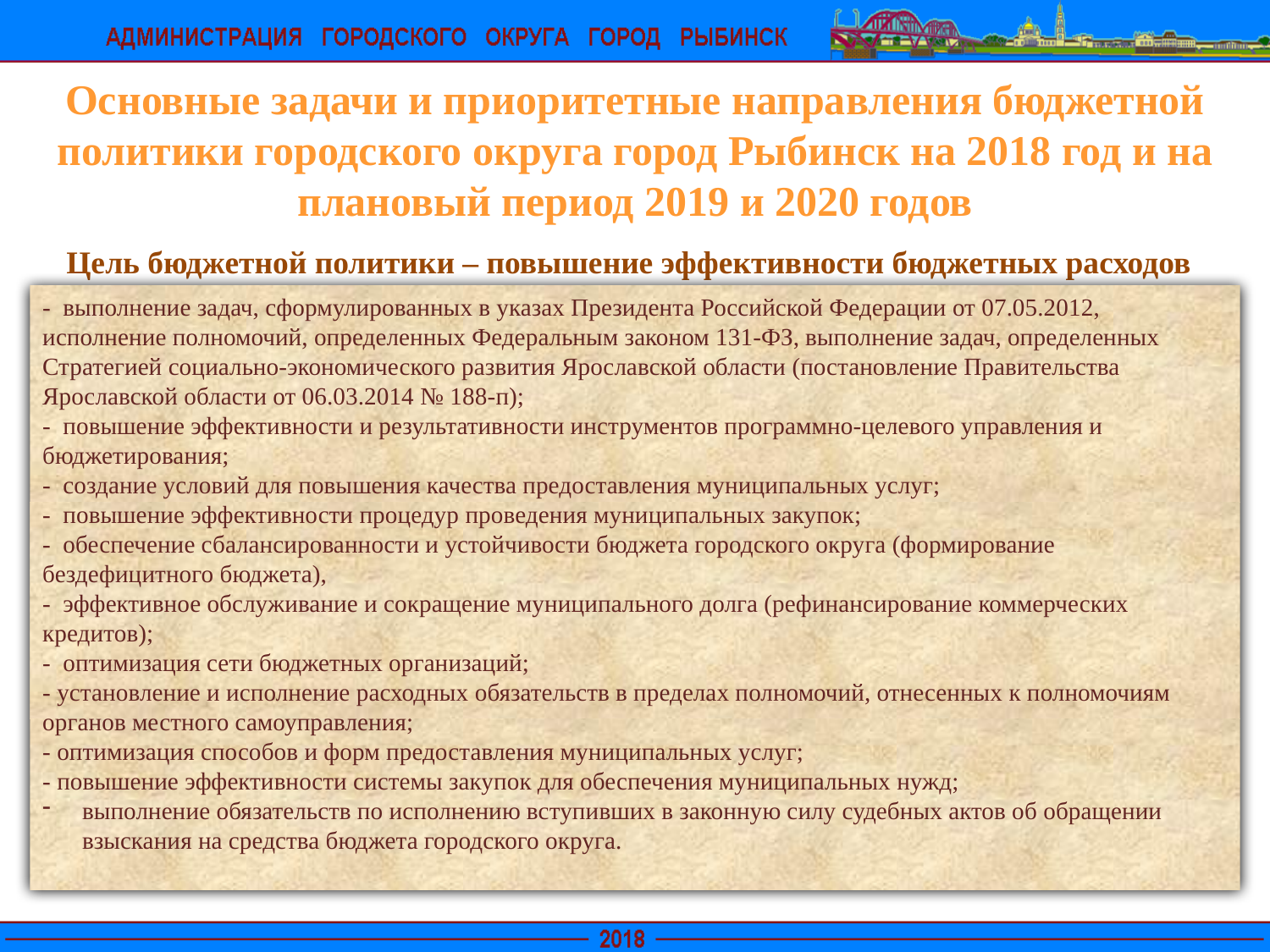

Основные задачи и приоритетные направления бюджетной политики городского округа город Рыбинск на 2018 год и на плановый период 2019 и 2020 годов
Цель бюджетной политики – повышение эффективности бюджетных расходов
-  выполнение задач, сформулированных в указах Президента Российской Федерации от 07.05.2012, исполнение полномочий, определенных Федеральным законом 131-ФЗ, выполнение задач, определенных Стратегией социально-экономического развития Ярославской области (постановление Правительства Ярославской области от 06.03.2014 № 188-п);
-  повышение эффективности и результативности инструментов программно-целевого управления и бюджетирования;
-  создание условий для повышения качества предоставления муниципальных услуг;
-  повышение эффективности процедур проведения муниципальных закупок;
-  обеспечение сбалансированности и устойчивости бюджета городского округа (формирование бездефицитного бюджета),
-  эффективное обслуживание и сокращение муниципального долга (рефинансирование коммерческих кредитов);
-  оптимизация сети бюджетных организаций;
- установление и исполнение расходных обязательств в пределах полномочий, отнесенных к полномочиям органов местного самоуправления;
- оптимизация способов и форм предоставления муниципальных услуг;
- повышение эффективности системы закупок для обеспечения муниципальных нужд;
выполнение обязательств по исполнению вступивших в законную силу судебных актов об обращении взыскания на средства бюджета городского округа.